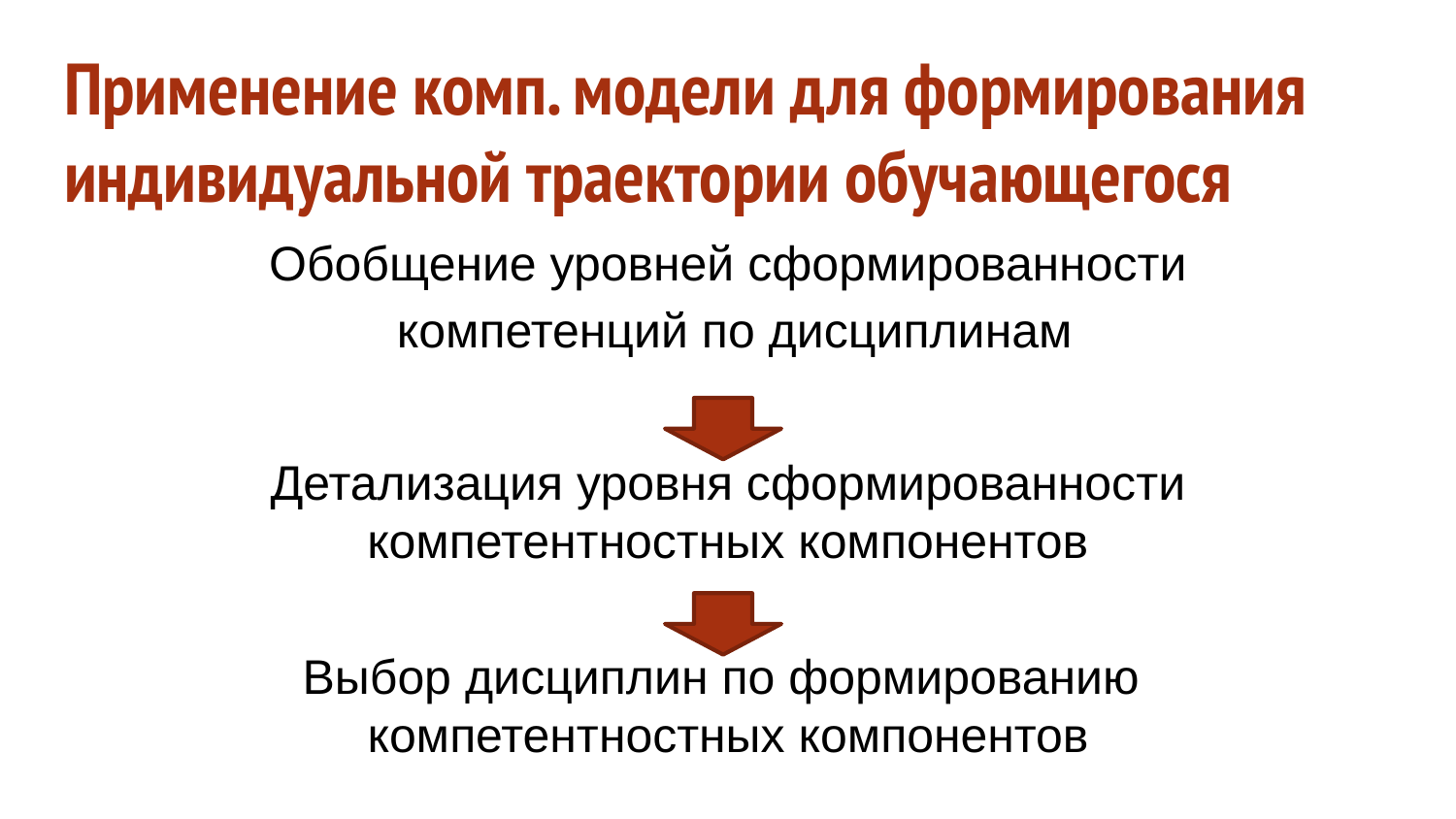

# Применение комп. модели для формирования индивидуальной траектории обучающегося
Обобщение уровней сформированности
 компетенций по дисциплинам

Детализация уровня сформированности
 компетентностных компонентов

Выбор дисциплин по формированию
компетентностных компонентов